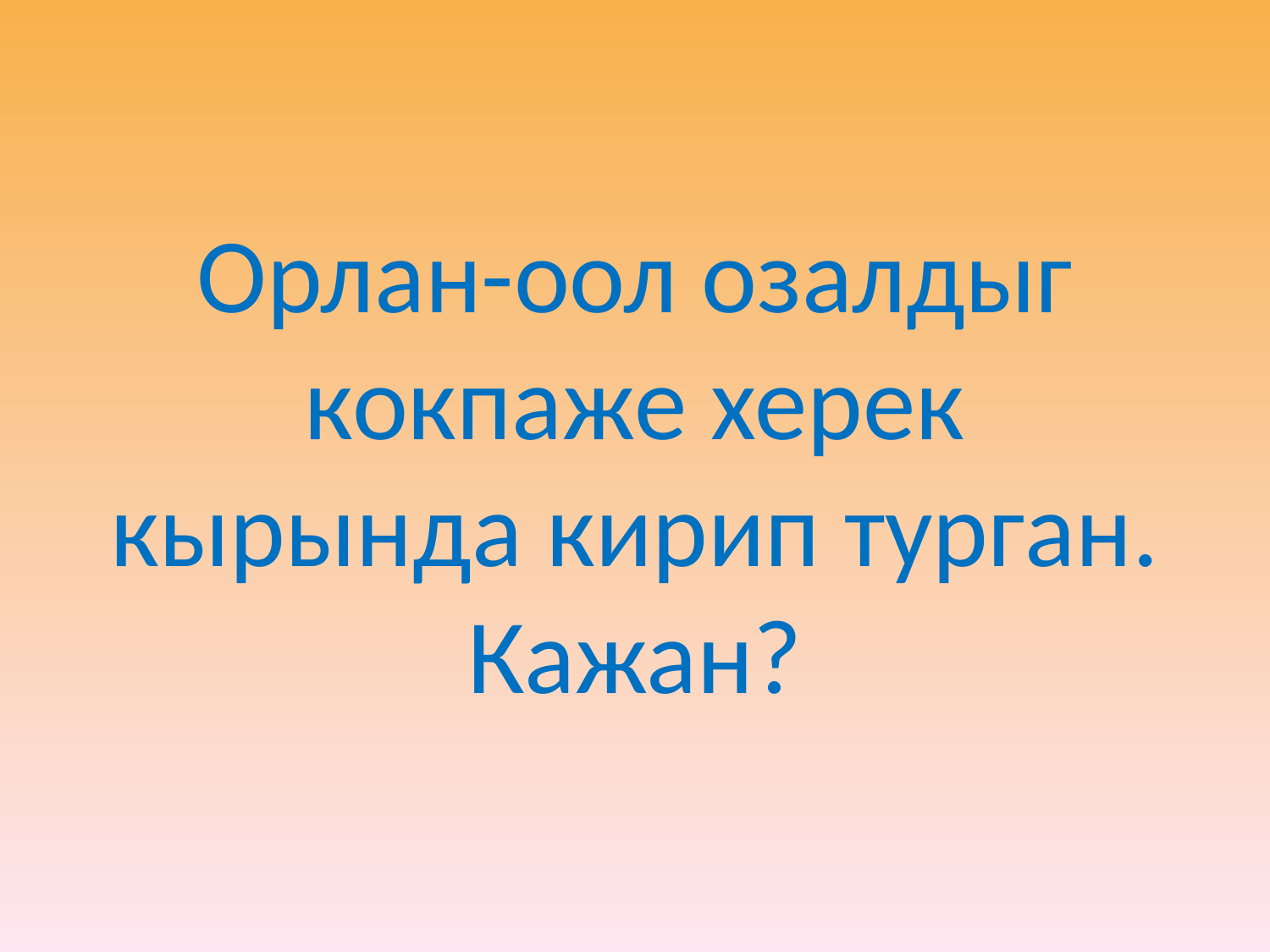

# Орлан-оол озалдыг кокпаже херек кырында кирип турган. Кажан?